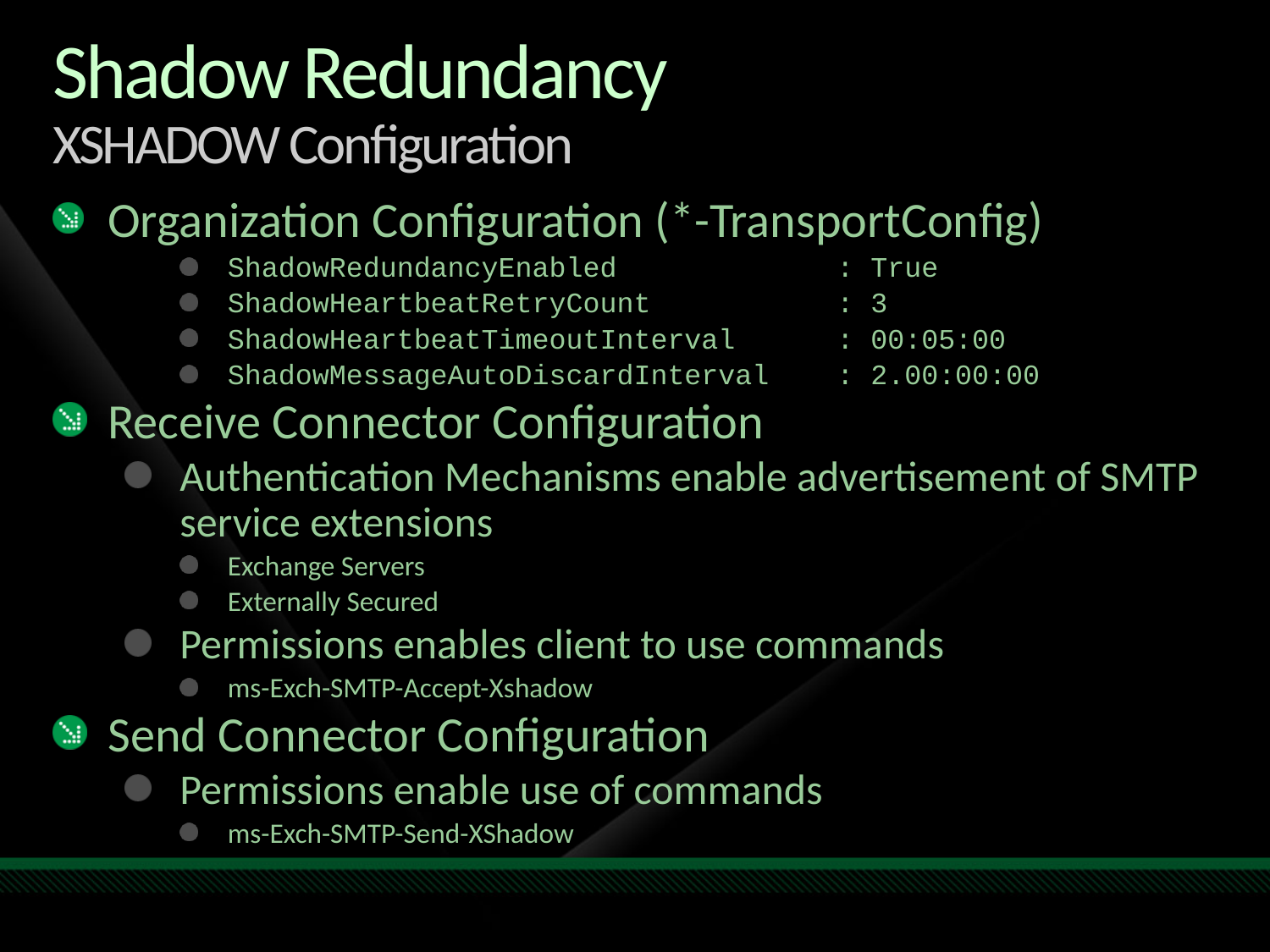

# Shadow Redundancy XSHADOW Configuration
Organization Configuration (*-TransportConfig)
ShadowRedundancyEnabled             : True
ShadowHeartbeatRetryCount           : 3
ShadowHeartbeatTimeoutInterval      : 00:05:00
ShadowMessageAutoDiscardInterval    : 2.00:00:00
Receive Connector Configuration
Authentication Mechanisms enable advertisement of SMTP service extensions
Exchange Servers
Externally Secured
Permissions enables client to use commands
ms-Exch-SMTP-Accept-Xshadow
Send Connector Configuration
Permissions enable use of commands
ms-Exch-SMTP-Send-XShadow